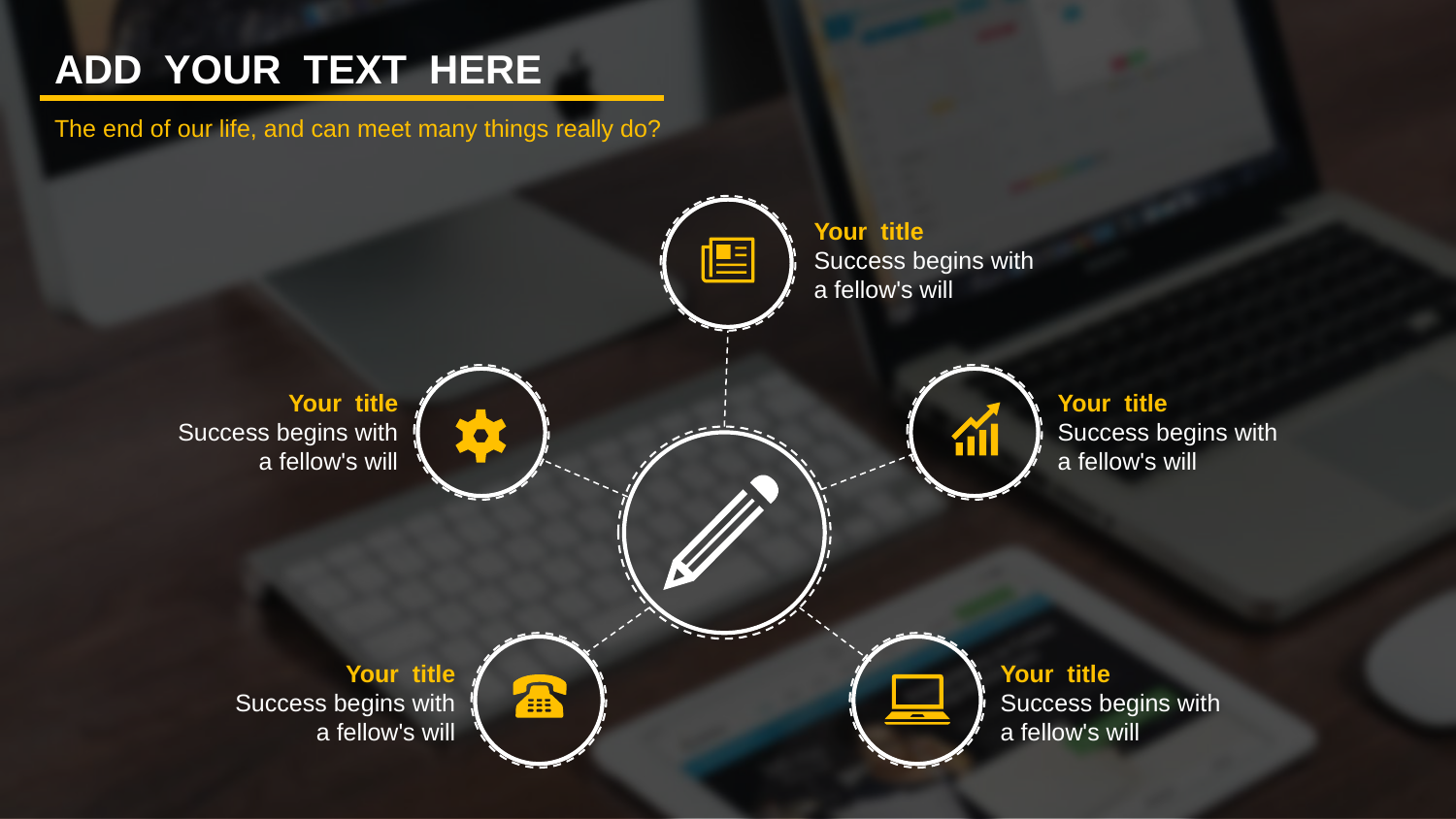

ADD  YOUR  TEXT  HERE
The end of our life, and can meet many things really do?

Your  title
Success begins with a fellow's will

Your  title
Success begins with a fellow's will
Your  title
Success begins with a fellow's will

Your  title
Success begins with a fellow's will
Your  title
Success begins with a fellow's will